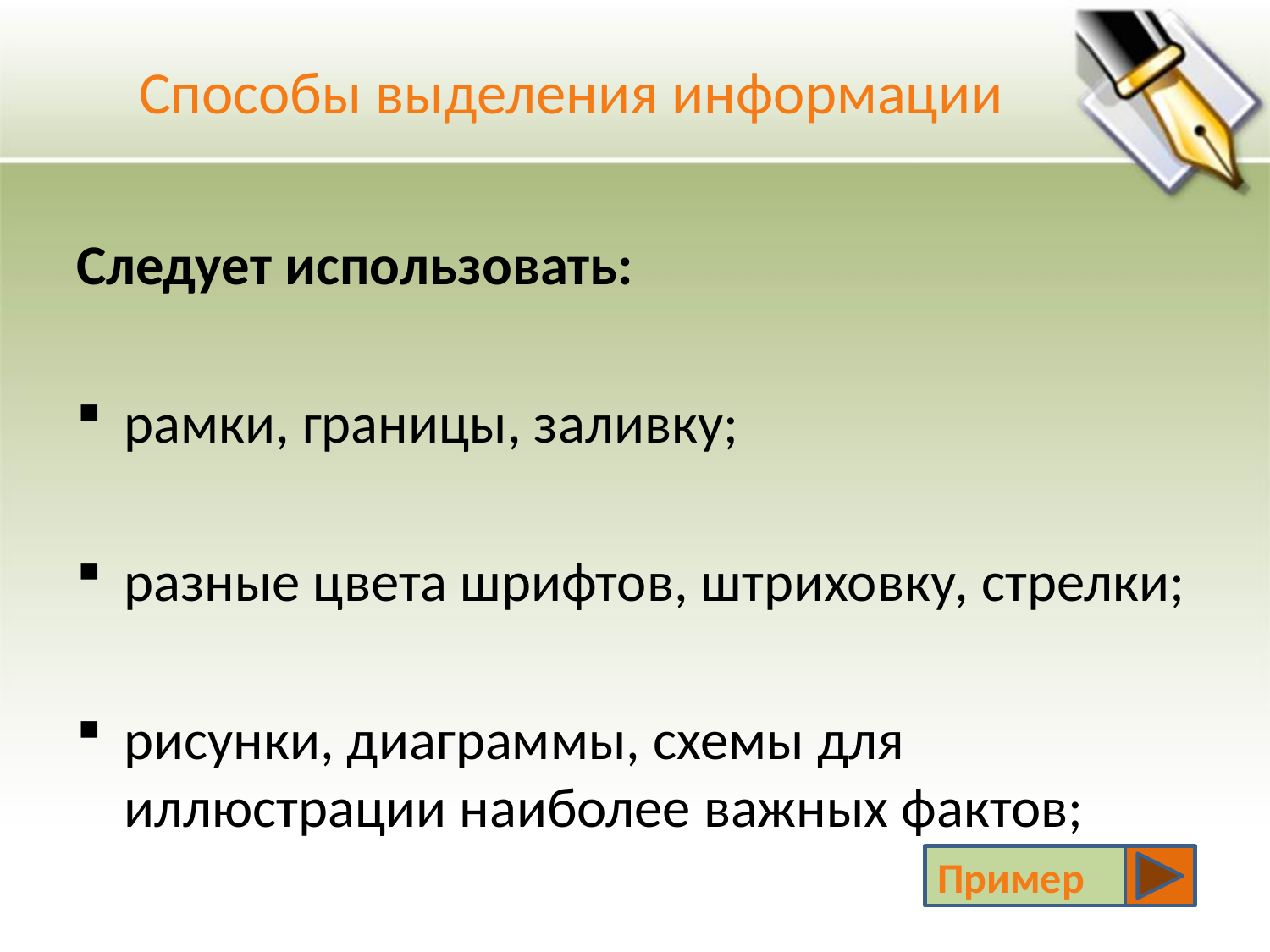

# Способы выделения информации
Следует использовать:

рамки, границы, заливку;

разные цвета шрифтов, штриховку, стрелки;

рисунки, диаграммы, схемы для иллюстрации наиболее важных фактов;

Пример